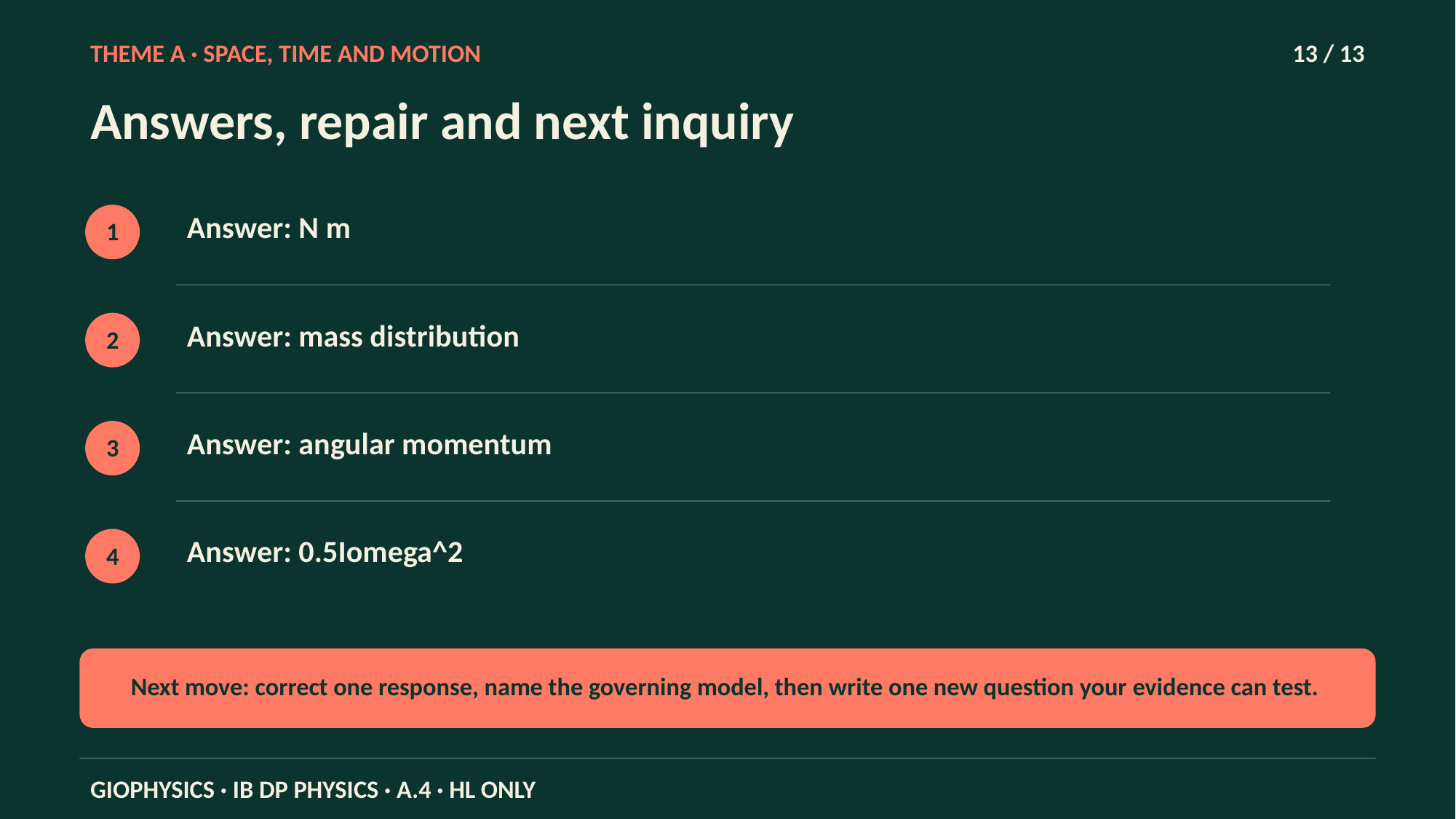

THEME A · SPACE, TIME AND MOTION
13 / 13
Answers, repair and next inquiry
Answer: N m

1

Answer: mass distribution

2

Answer: angular momentum

3

Answer: 0.5Iomega^2

4

Next move: correct one response, name the governing model, then write one new question your evidence can test.

GIOPHYSICS · IB DP PHYSICS · A.4 · HL ONLY